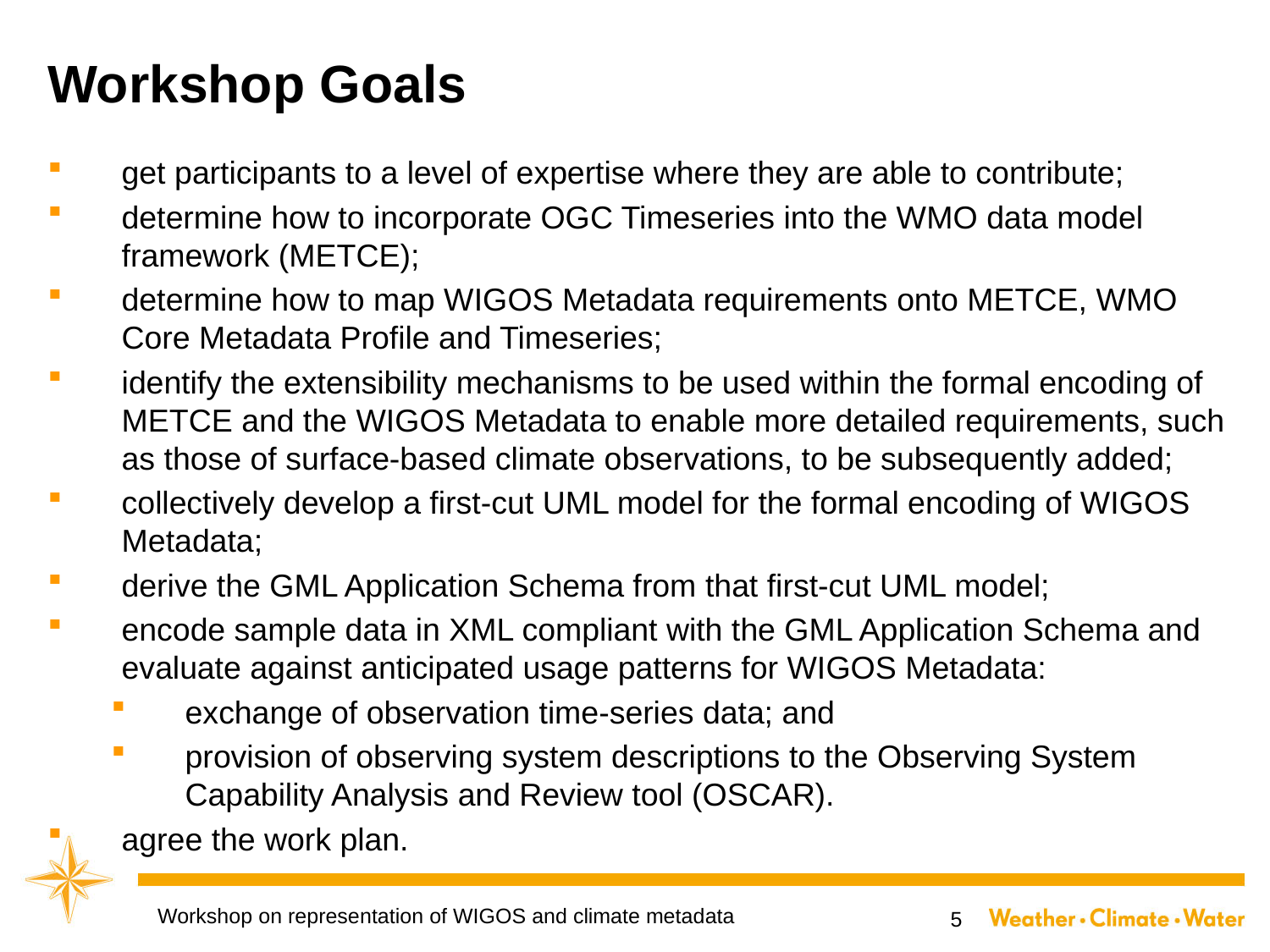

Workshop Goals
get participants to a level of expertise where they are able to contribute;
determine how to incorporate OGC Timeseries into the WMO data model framework (METCE);
determine how to map WIGOS Metadata requirements onto METCE, WMO Core Metadata Profile and Timeseries;
identify the extensibility mechanisms to be used within the formal encoding of METCE and the WIGOS Metadata to enable more detailed requirements, such as those of surface-based climate observations, to be subsequently added;
collectively develop a first-cut UML model for the formal encoding of WIGOS Metadata;
derive the GML Application Schema from that first-cut UML model;
encode sample data in XML compliant with the GML Application Schema and evaluate against anticipated usage patterns for WIGOS Metadata:
exchange of observation time-series data; and
provision of observing system descriptions to the Observing System Capability Analysis and Review tool (OSCAR).
agree the work plan.
Workshop on representation of WIGOS and climate metadata
5